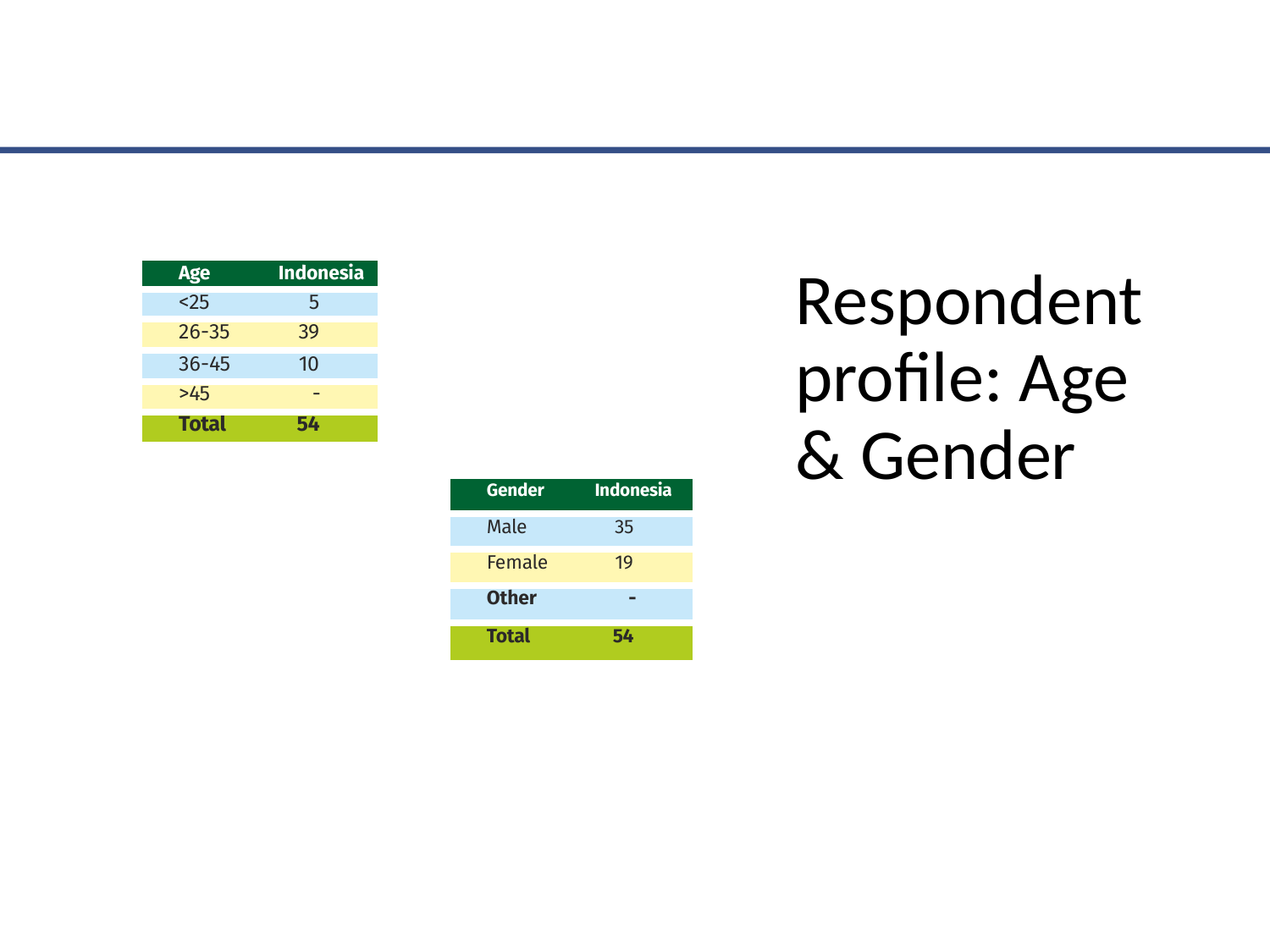

Respondent profile: Age & Gender
| Age | Indonesia |
| --- | --- |
| <25 | 5 |
| 26-35 | 39 |
| 36-45 | 10 |
| >45 | - |
| Total | 54 |

| Gender | Indonesia |
| --- | --- |
| Male | 35 |
| Female | 19 |
| Other | - |
| Total | 54 |
41